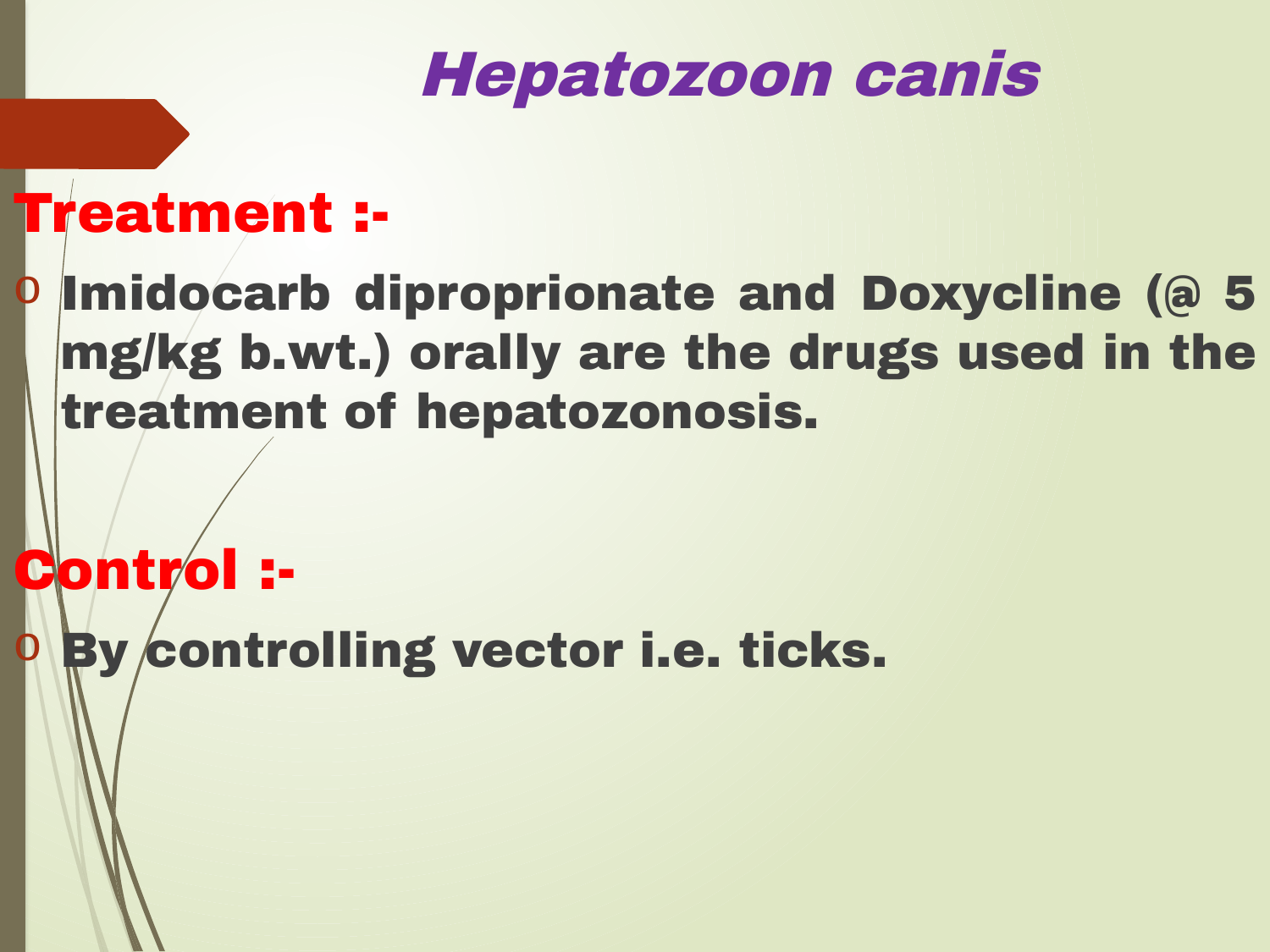

# Hepatozoon canis
Treatment :-
Imidocarb diproprionate and Doxycline (@ 5 mg/kg b.wt.) orally are the drugs used in the treatment of hepatozonosis.

Control :-
By controlling vector i.e. ticks.